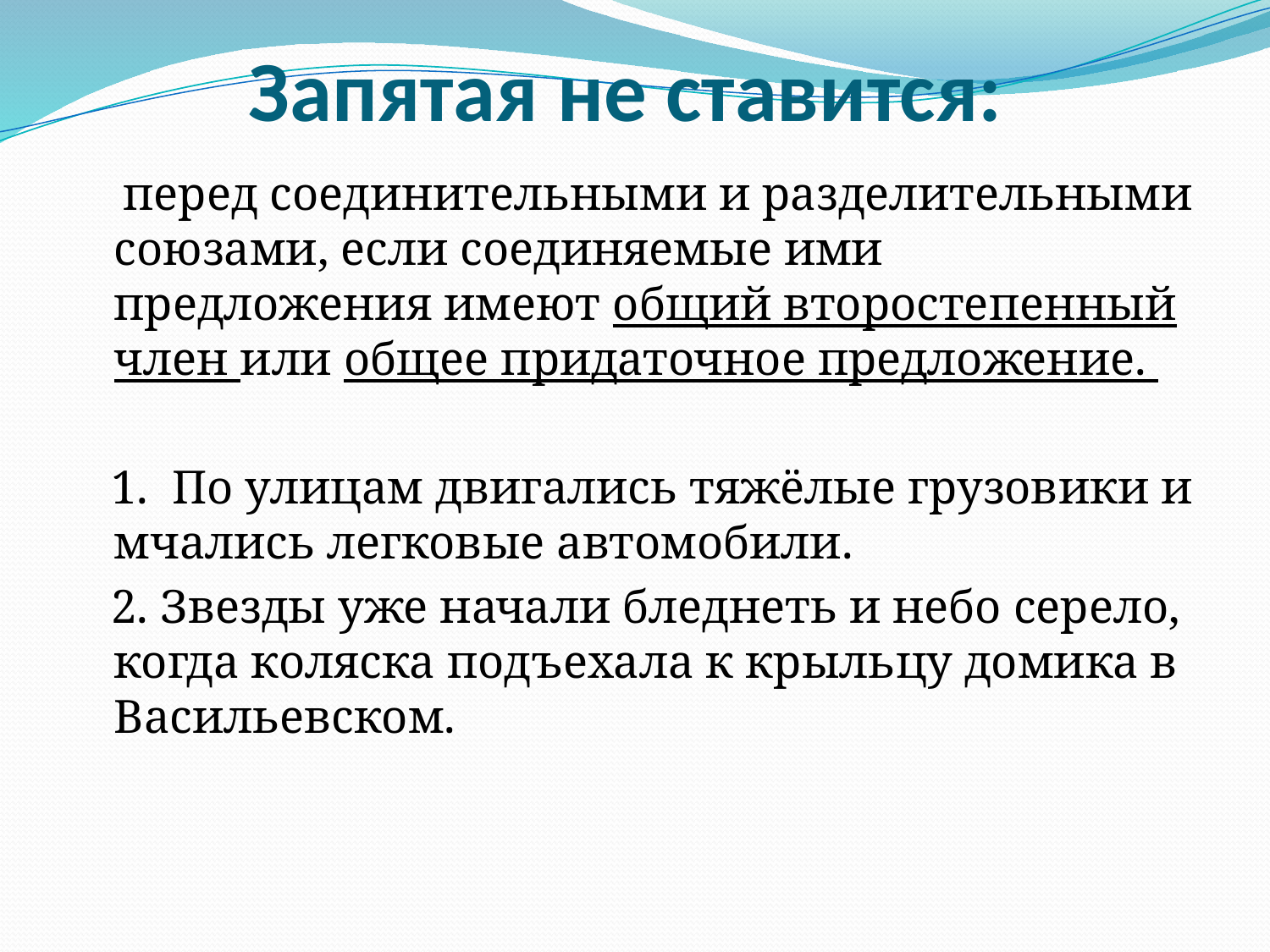

# Запятая не ставится:
    перед соединительными и разделительными союзами, если соединяемые ими предложения имеют общий второстепенный член или общее придаточное предложение.

   1.  По улицам двигались тяжёлые грузовики и мчались легковые автомобили.
   2. Звезды уже начали бледнеть и небо серело, когда коляска подъехала к крыльцу домика в Васильевском.